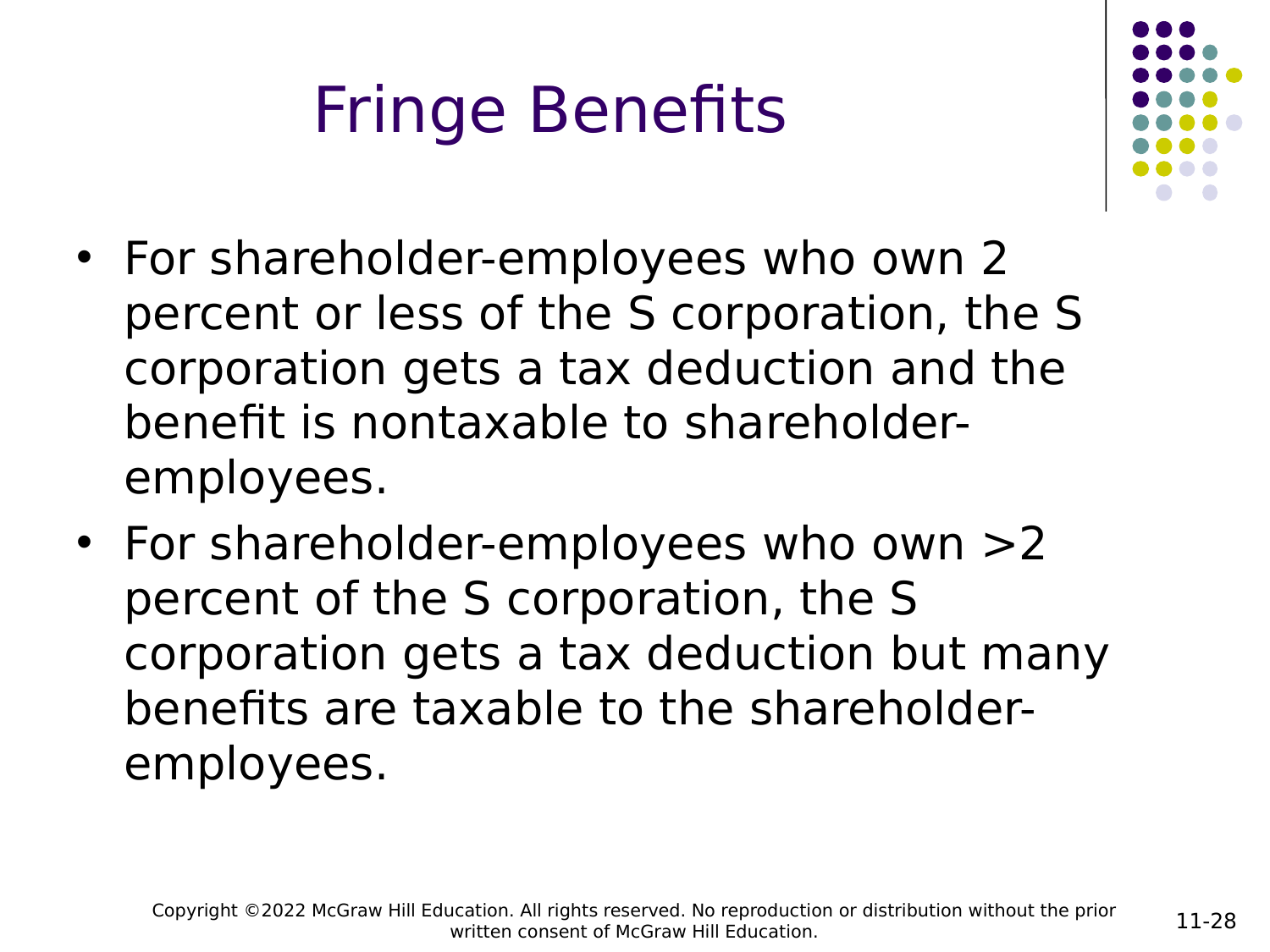

# Fringe Benefits
For shareholder-employees who own 2 percent or less of the S corporation, the S corporation gets a tax deduction and the benefit is nontaxable to shareholder-employees.
For shareholder-employees who own >2 percent of the S corporation, the S corporation gets a tax deduction but many benefits are taxable to the shareholder-employees.